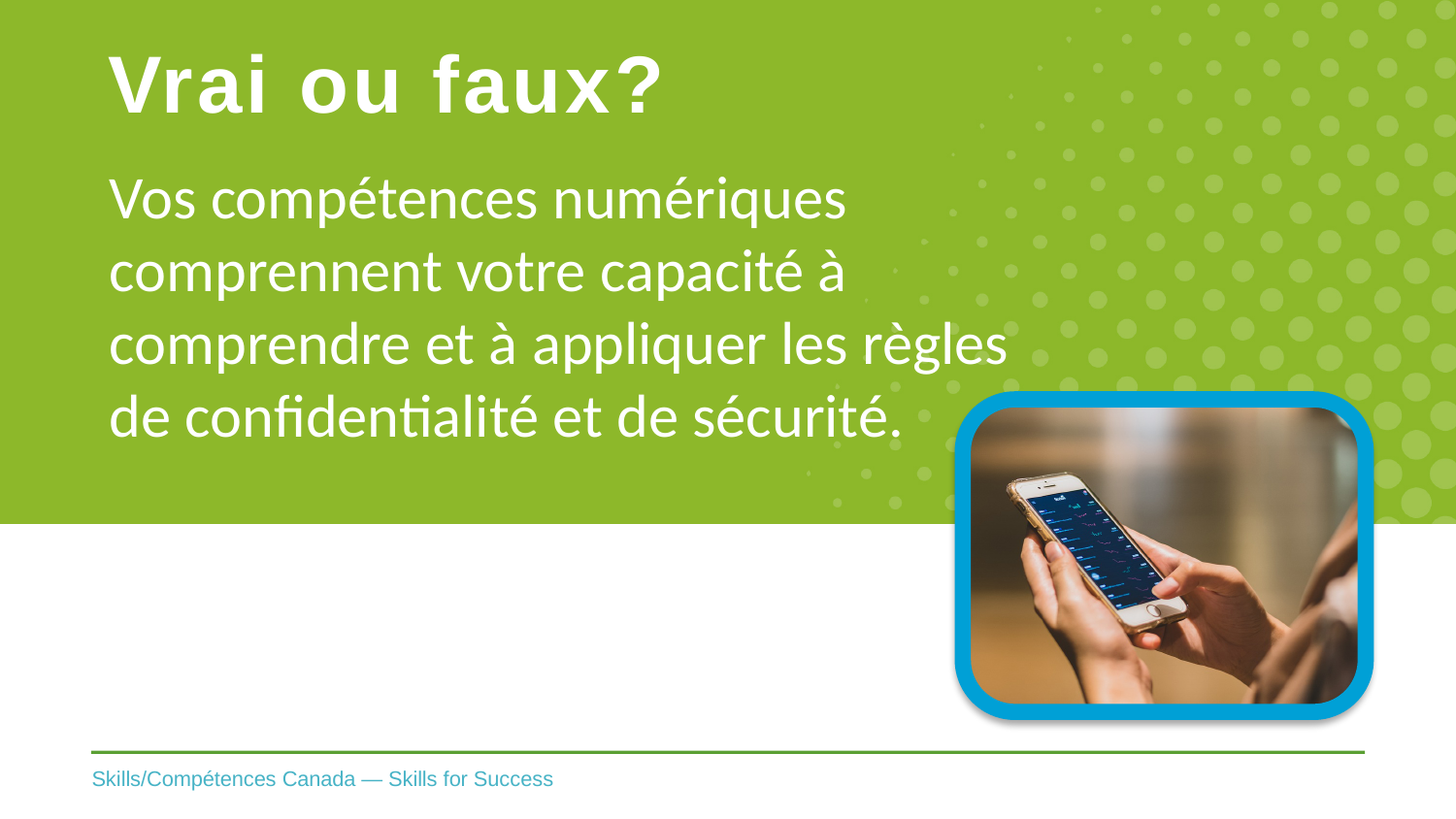

# Vrai ou faux?
Vos compétences numériques comprennent votre capacité à comprendre et à appliquer les règles de confidentialité et de sécurité.